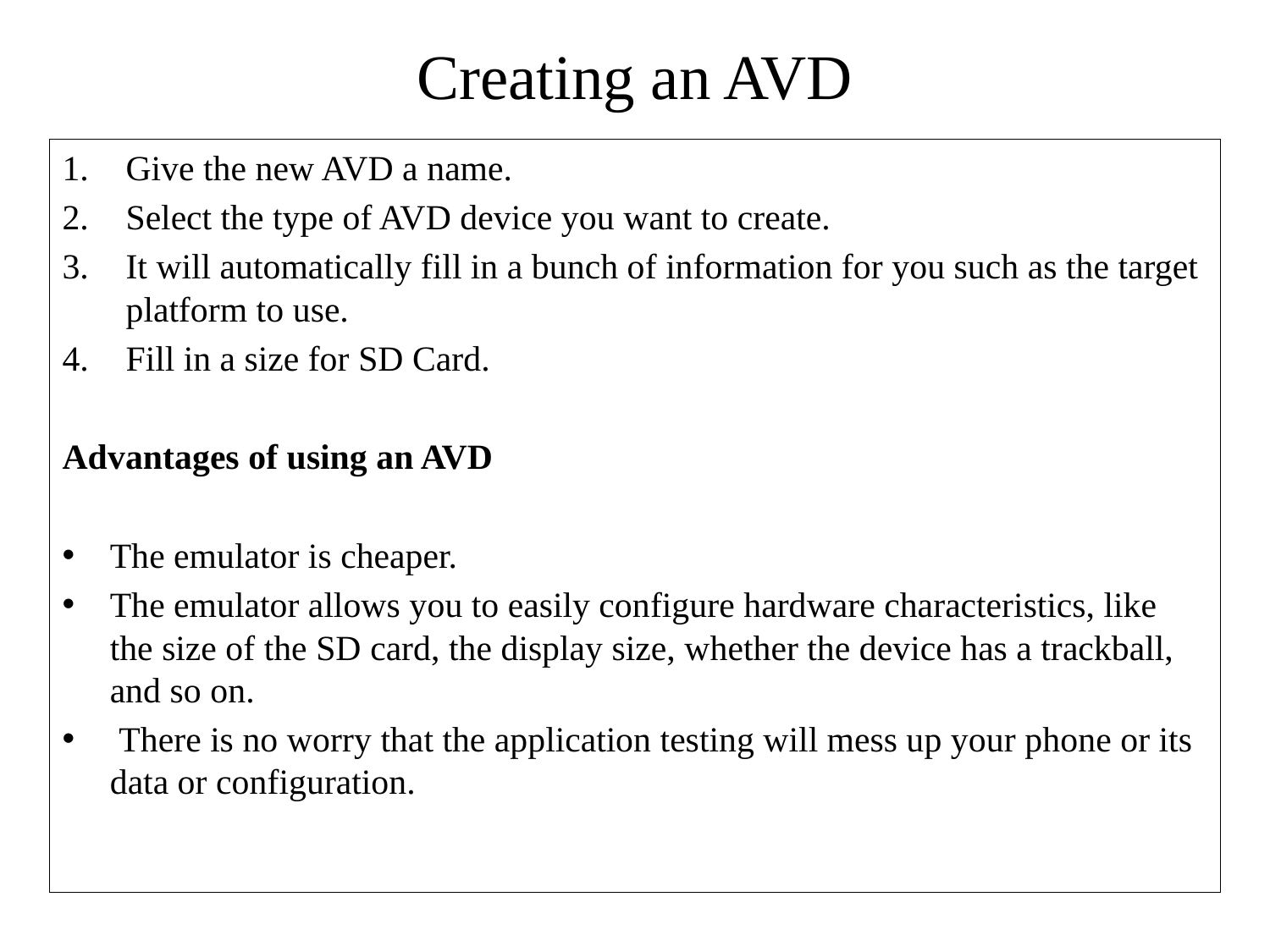

# Creating an AVD
Give the new AVD a name.
Select the type of AVD device you want to create.
It will automatically fill in a bunch of information for you such as the target platform to use.
Fill in a size for SD Card.

Advantages of using an AVD

The emulator is cheaper.
The emulator allows you to easily configure hardware characteristics, like the size of the SD card, the display size, whether the device has a trackball, and so on.
 There is no worry that the application testing will mess up your phone or its data or configuration.